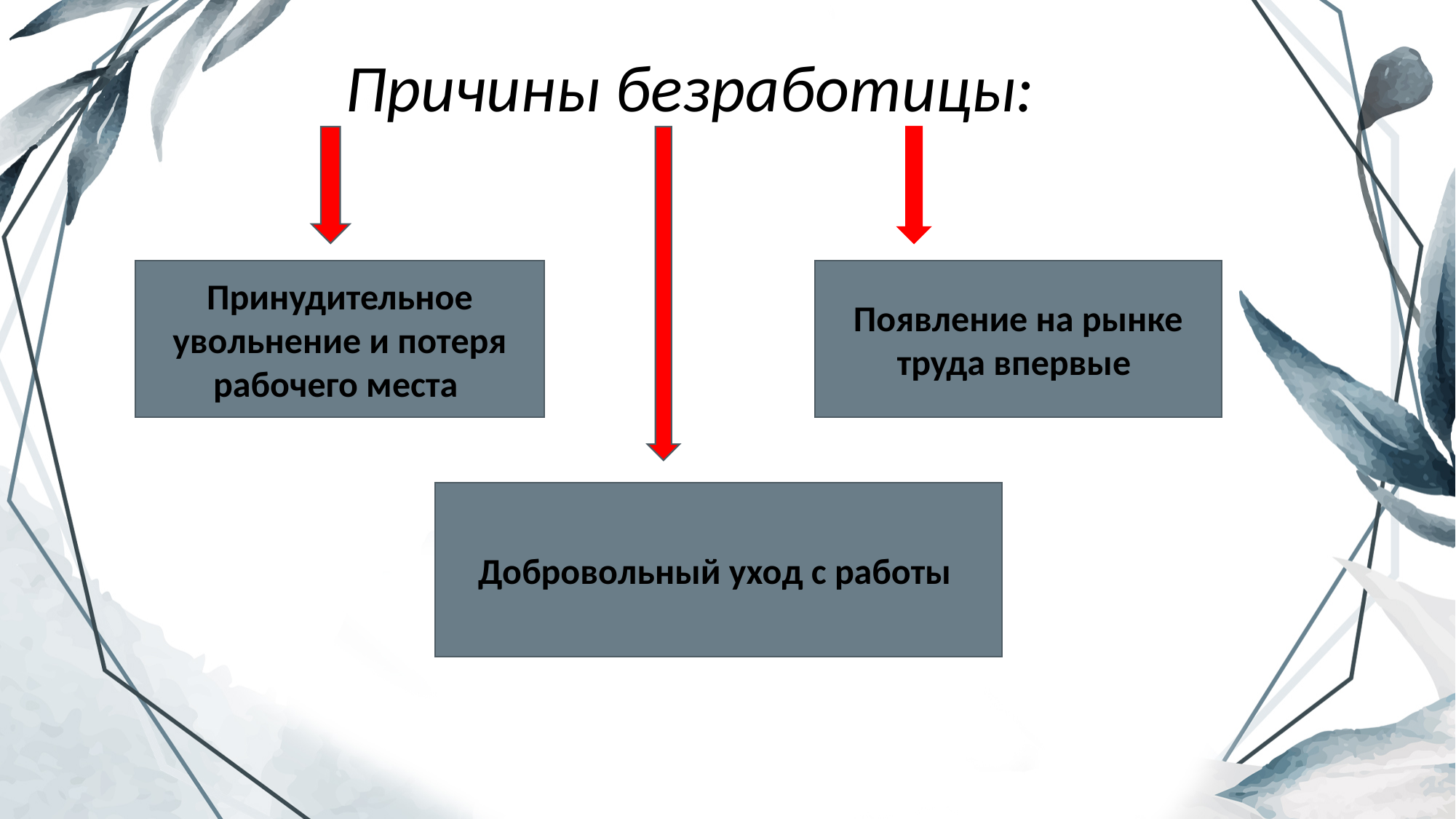

# Причины безработицы:

Принудительное увольнение и потеря рабочего места
Появление на рынке труда впервые
Добровольный уход с работы